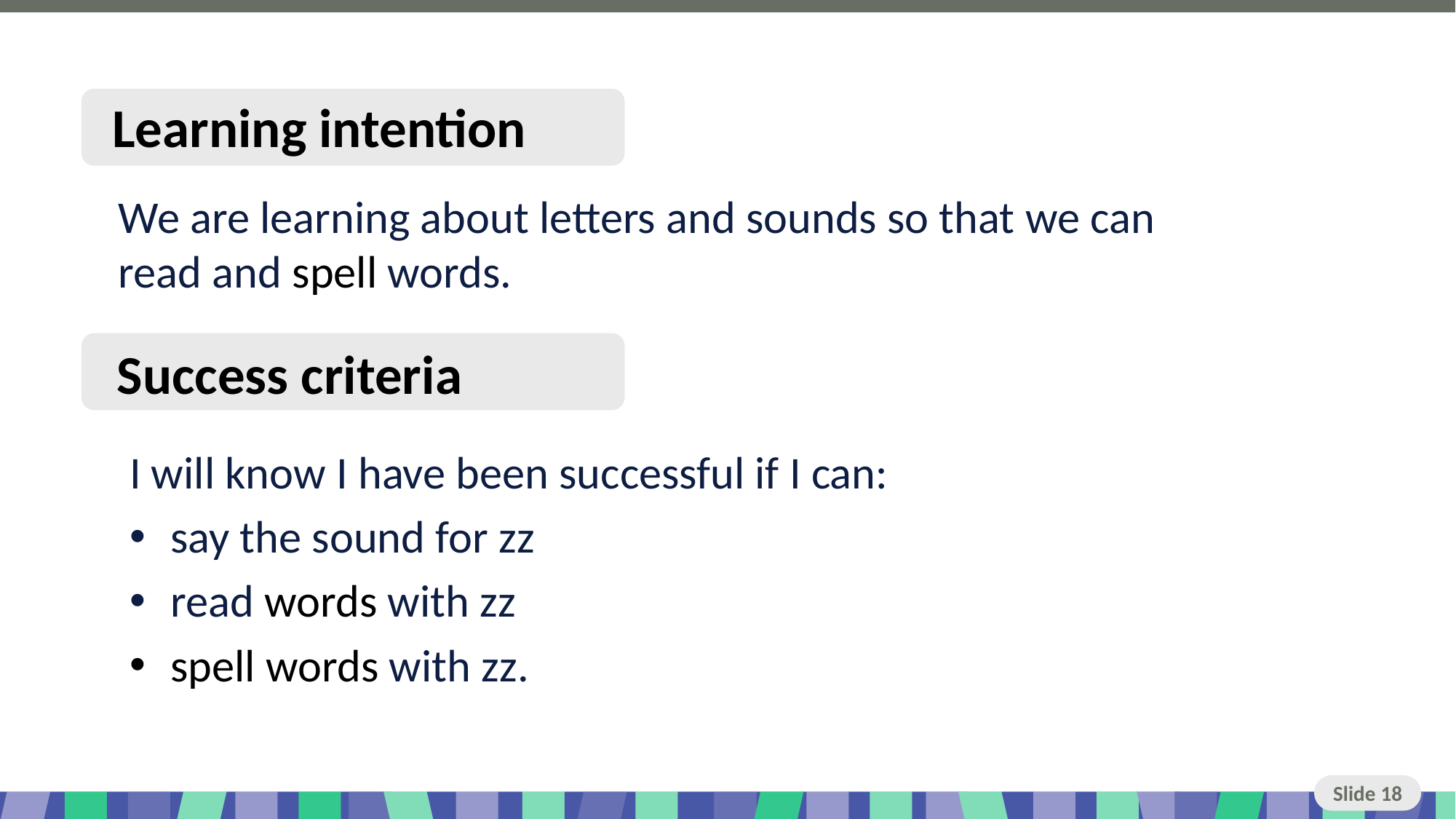

# Slide 18 Learning intention and success criteria
I will know I have been successful if I can:
say the sound for zz
read words with zz
spell words with zz.